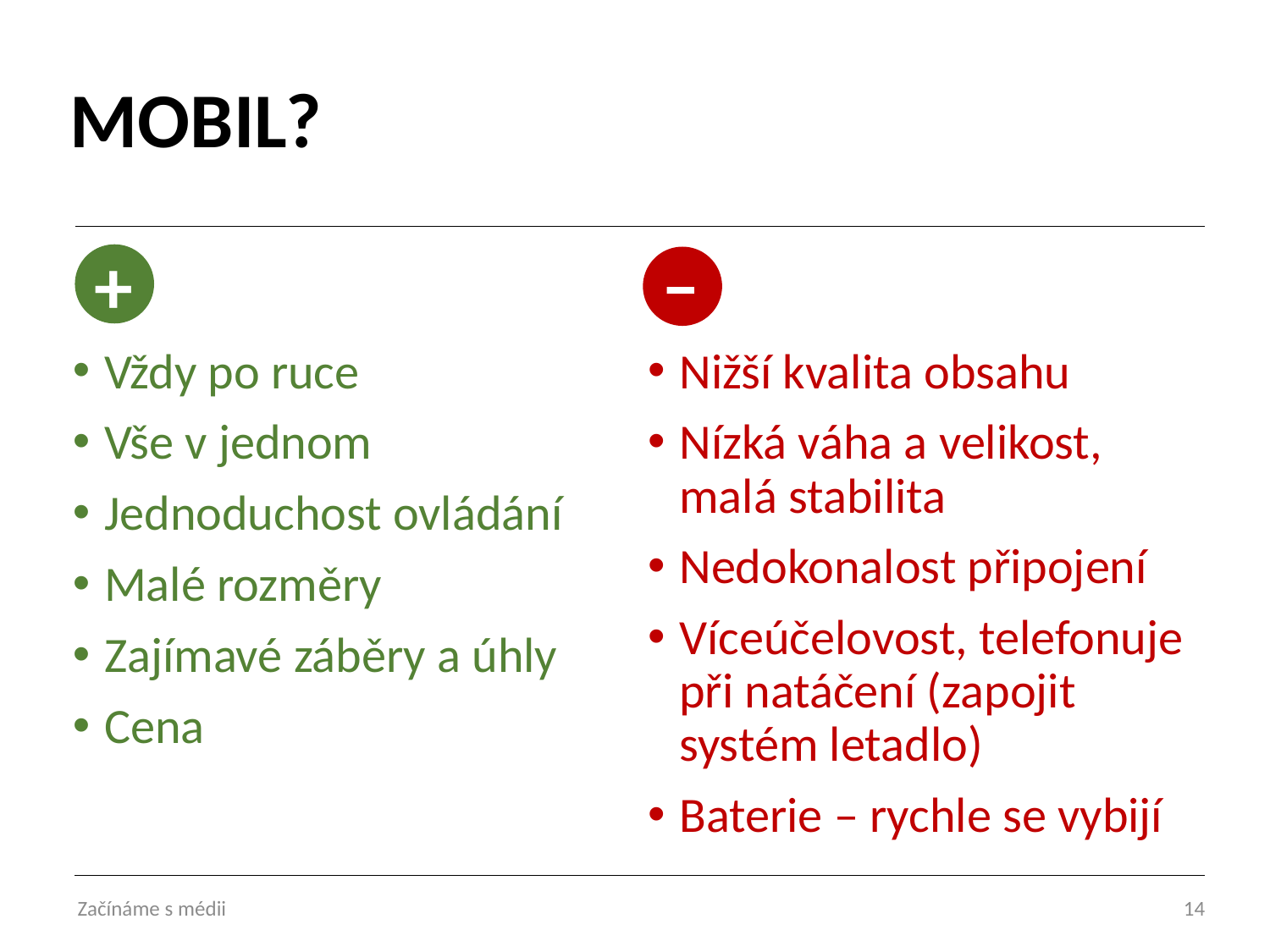

# MOBIL?
–

+

Vždy po ruce
Vše v jednom
Jednoduchost ovládání
Malé rozměry
Zajímavé záběry a úhly
Cena
Nižší kvalita obsahu
Nízká váha a velikost, malá stabilita
Nedokonalost připojení
Víceúčelovost, telefonuje při natáčení (zapojit systém letadlo)
Baterie – rychle se vybijí
Začínáme s médii
14